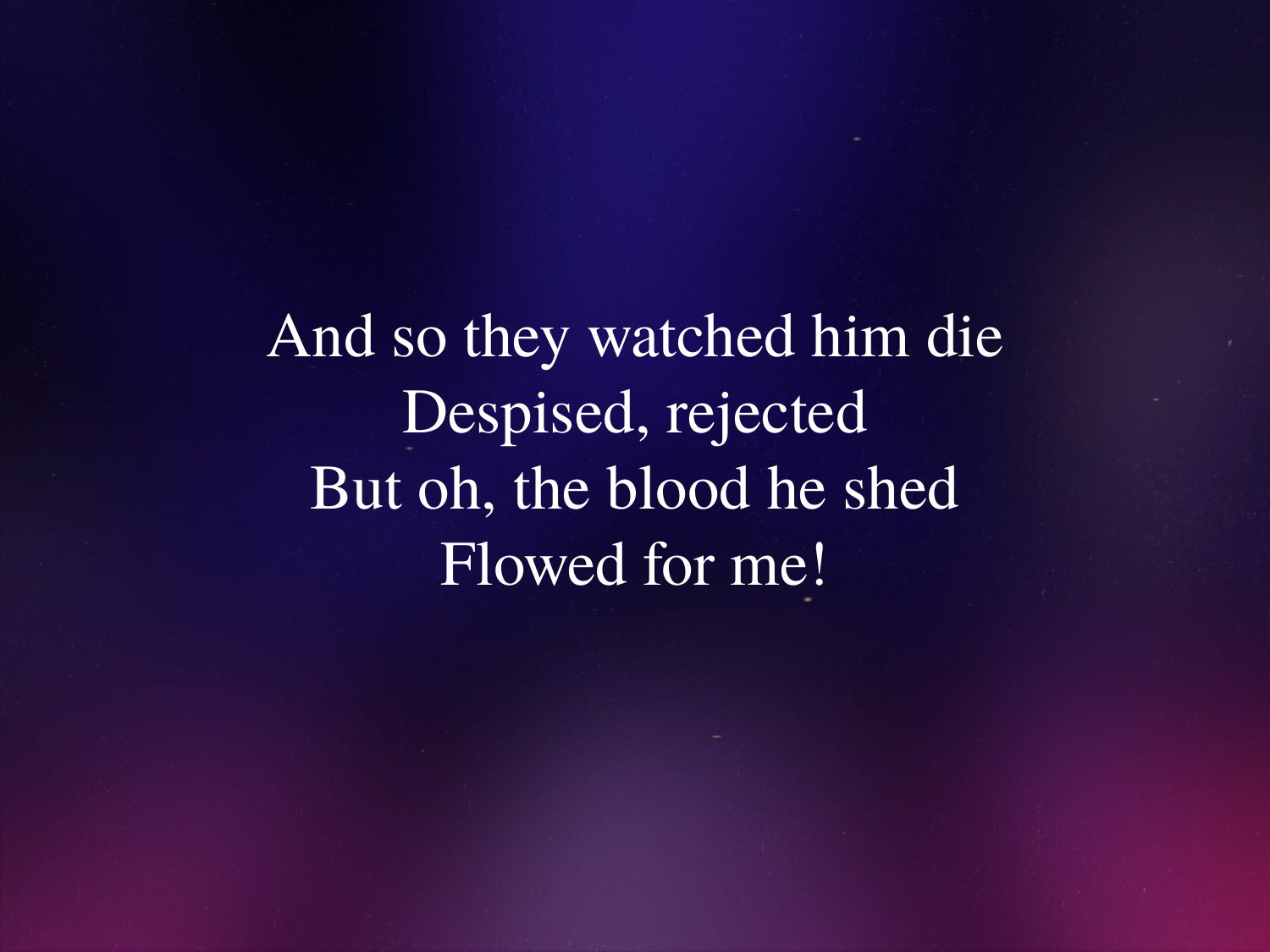

# And so they watched him die Despised, rejected But oh, the blood he shed Flowed for me!